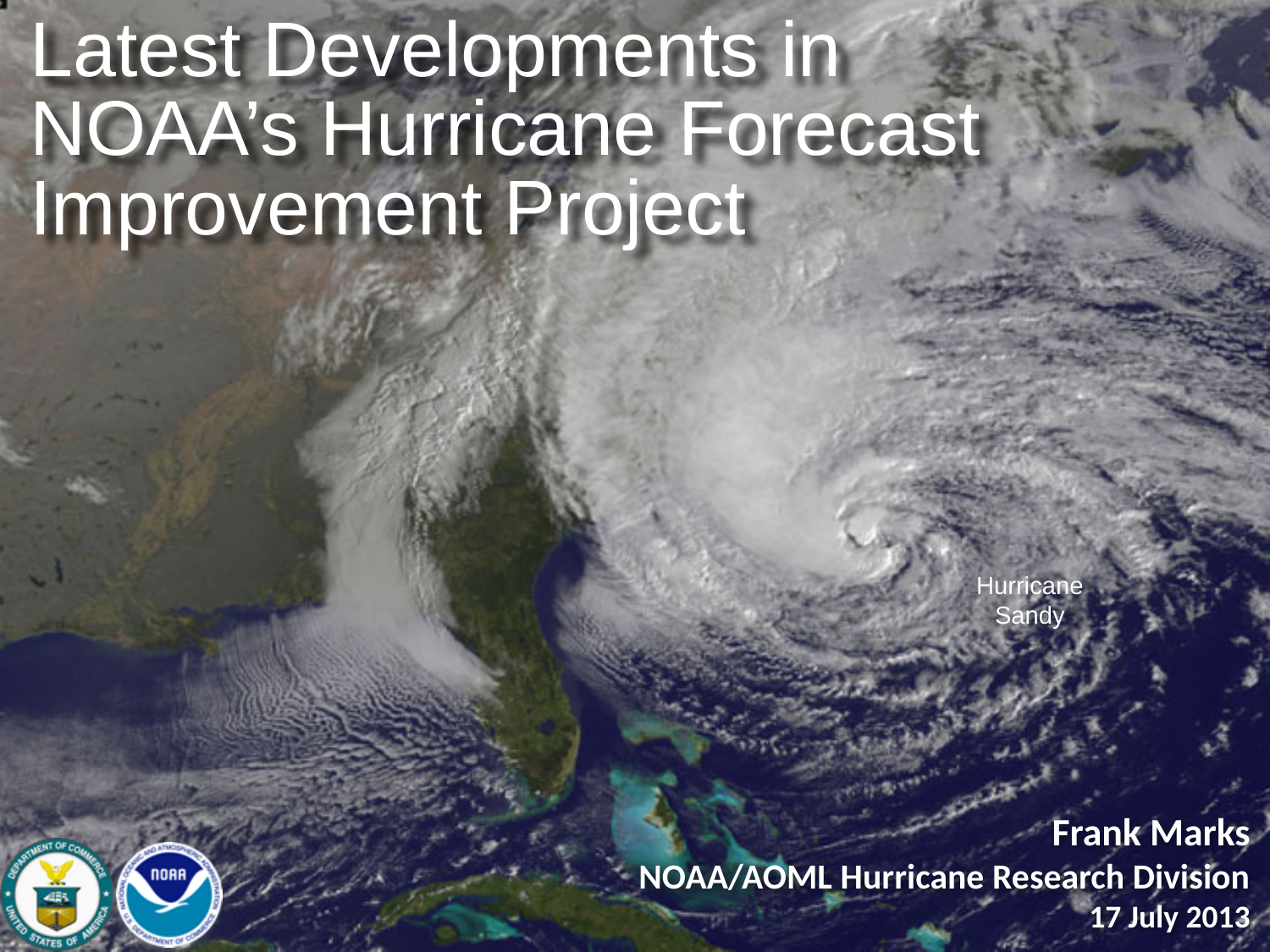

Latest Developments in NOAA’s Hurricane Forecast Improvement Project
Frank Marks
NOAA/AOML Hurricane Research Division
17 July 2013